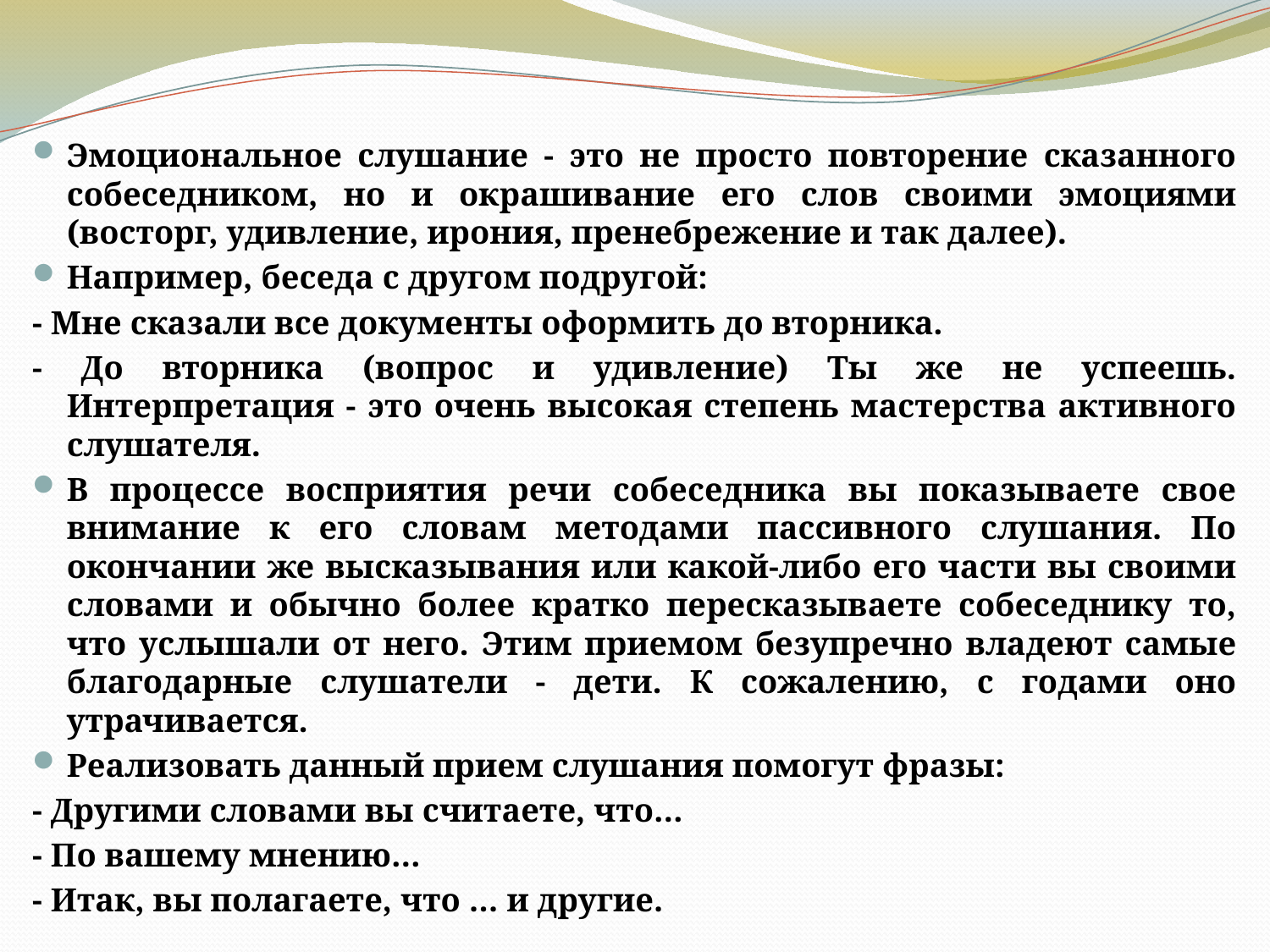

Эмоциональное слушание - это не просто повторение сказанного собеседником, но и окрашивание его слов своими эмоциями (восторг, удивление, ирония, пренебрежение и так далее).
Например, беседа с другом подругой:
- Мне сказали все документы оформить до вторника.
- До вторника (вопрос и удивление) Ты же не успеешь. Интерпретация - это очень высокая степень мастерства активного слушателя.
В процессе восприятия речи собеседника вы показываете свое внимание к его словам методами пассивного слушания. По окончании же высказывания или какой-либо его части вы своими словами и обычно более кратко пересказываете собеседнику то, что услышали от него. Этим приемом безупречно владеют самые благодарные слушатели - дети. К сожалению, с годами оно утрачивается.
Реализовать данный прием слушания помогут фразы:
- Другими словами вы считаете, что…
- По вашему мнению…
- Итак, вы полагаете, что … и другие.